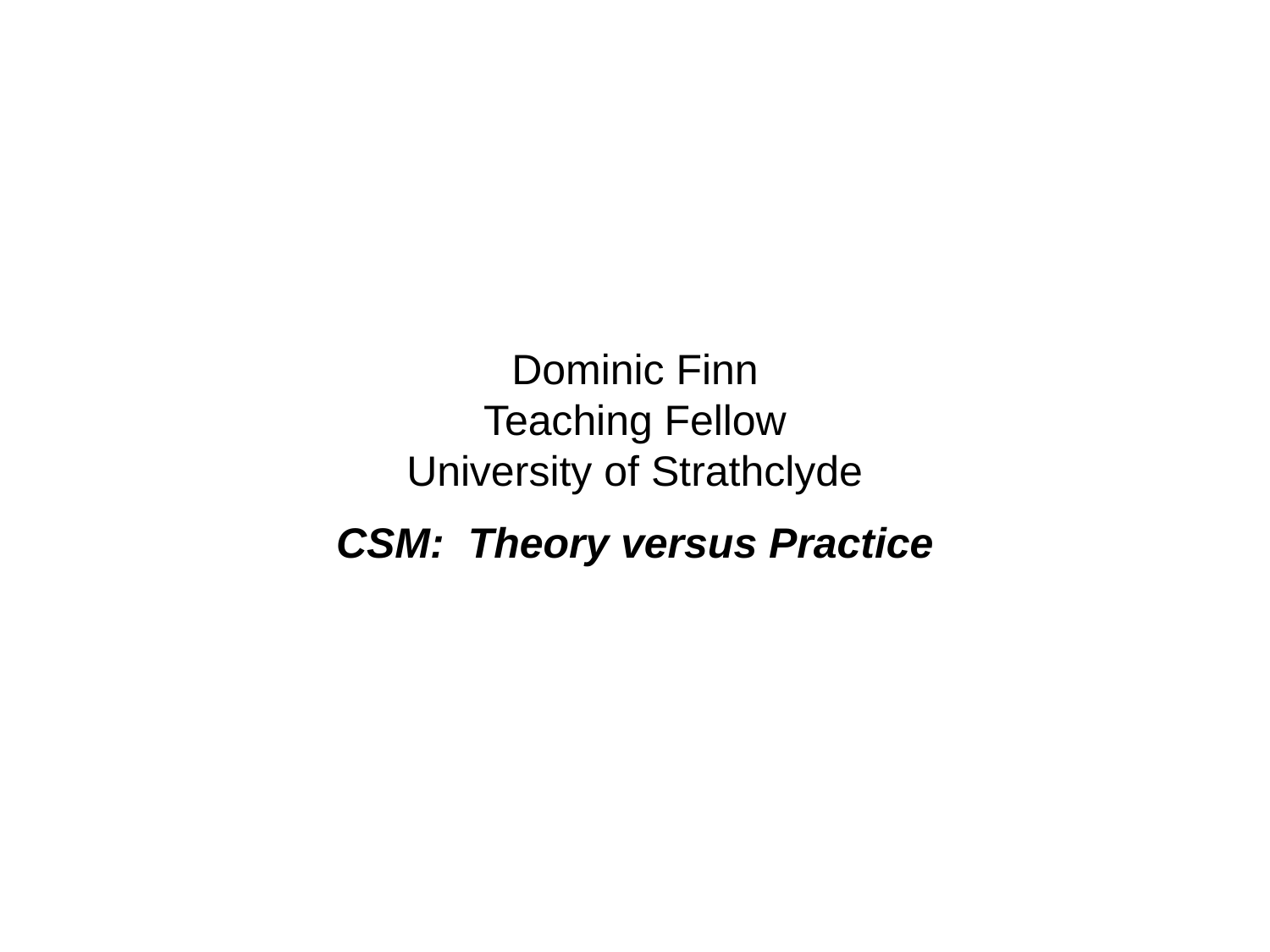

Dominic Finn
Teaching Fellow
University of Strathclyde

CSM:  Theory versus Practice